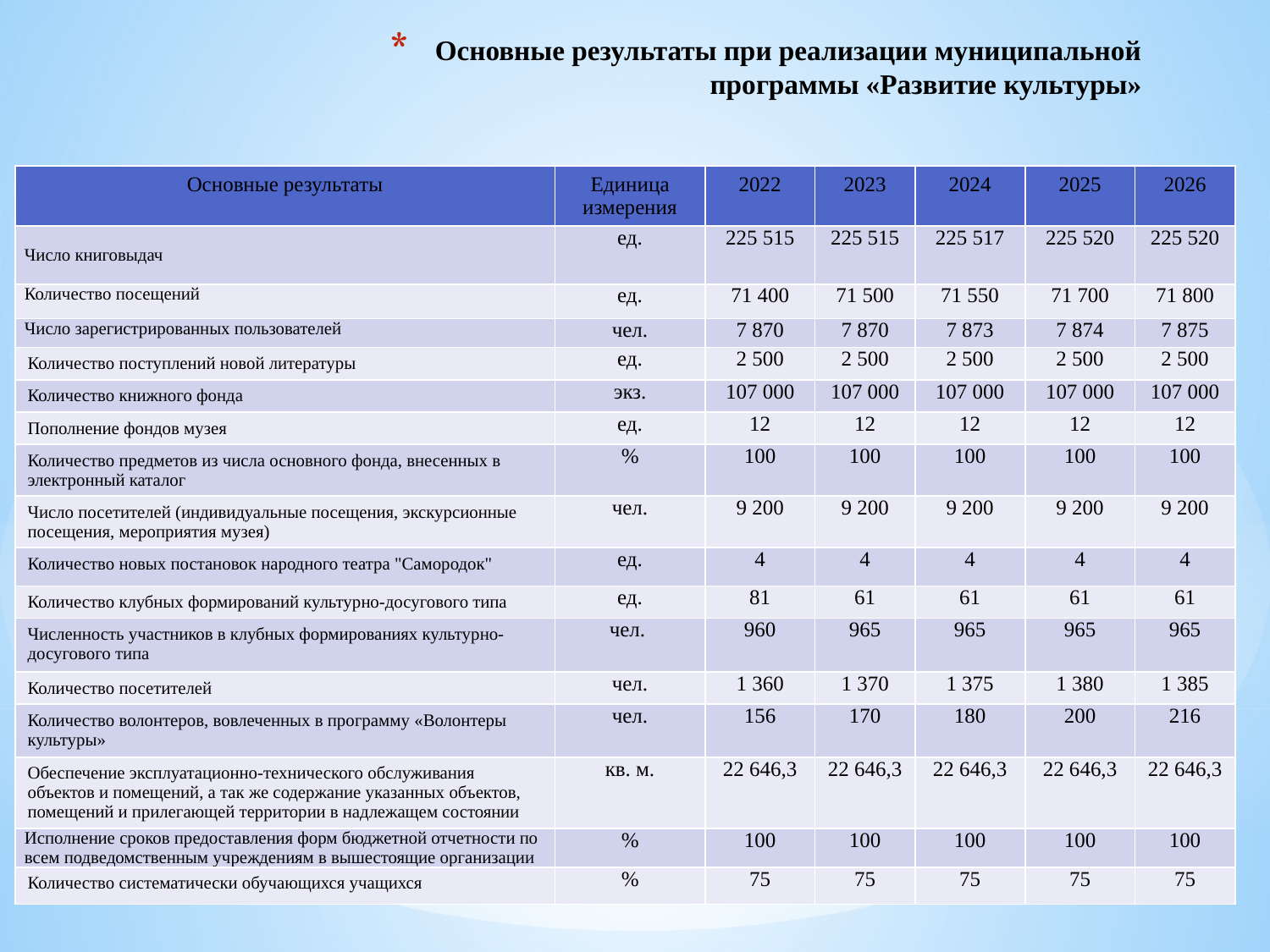

# Основные результаты при реализации муниципальной программы «Развитие культуры»
| Основные результаты | Единица измерения | 2022 | 2023 | 2024 | 2025 | 2026 |
| --- | --- | --- | --- | --- | --- | --- |
| Число книговыдач | ед. | 225 515 | 225 515 | 225 517 | 225 520 | 225 520 |
| Количество посещений | ед. | 71 400 | 71 500 | 71 550 | 71 700 | 71 800 |
| Число зарегистрированных пользователей | чел. | 7 870 | 7 870 | 7 873 | 7 874 | 7 875 |
| Количество поступлений новой литературы | ед. | 2 500 | 2 500 | 2 500 | 2 500 | 2 500 |
| Количество книжного фонда | экз. | 107 000 | 107 000 | 107 000 | 107 000 | 107 000 |
| Пополнение фондов музея | ед. | 12 | 12 | 12 | 12 | 12 |
| Количество предметов из числа основного фонда, внесенных в электронный каталог | % | 100 | 100 | 100 | 100 | 100 |
| Число посетителей (индивидуальные посещения, экскурсионные посещения, мероприятия музея) | чел. | 9 200 | 9 200 | 9 200 | 9 200 | 9 200 |
| Количество новых постановок народного театра "Самородок" | ед. | 4 | 4 | 4 | 4 | 4 |
| Количество клубных формирований культурно-досугового типа | ед. | 81 | 61 | 61 | 61 | 61 |
| Численность участников в клубных формированиях культурно-досугового типа | чел. | 960 | 965 | 965 | 965 | 965 |
| Количество посетителей | чел. | 1 360 | 1 370 | 1 375 | 1 380 | 1 385 |
| Количество волонтеров, вовлеченных в программу «Волонтеры культуры» | чел. | 156 | 170 | 180 | 200 | 216 |
| Обеспечение эксплуатационно-технического обслуживания объектов и помещений, а так же содержание указанных объектов, помещений и прилегающей территории в надлежащем состоянии | кв. м. | 22 646,3 | 22 646,3 | 22 646,3 | 22 646,3 | 22 646,3 |
| Исполнение сроков предоставления форм бюджетной отчетности по всем подведомственным учреждениям в вышестоящие организации | % | 100 | 100 | 100 | 100 | 100 |
| Количество систематически обучающихся учащихся | % | 75 | 75 | 75 | 75 | 75 |